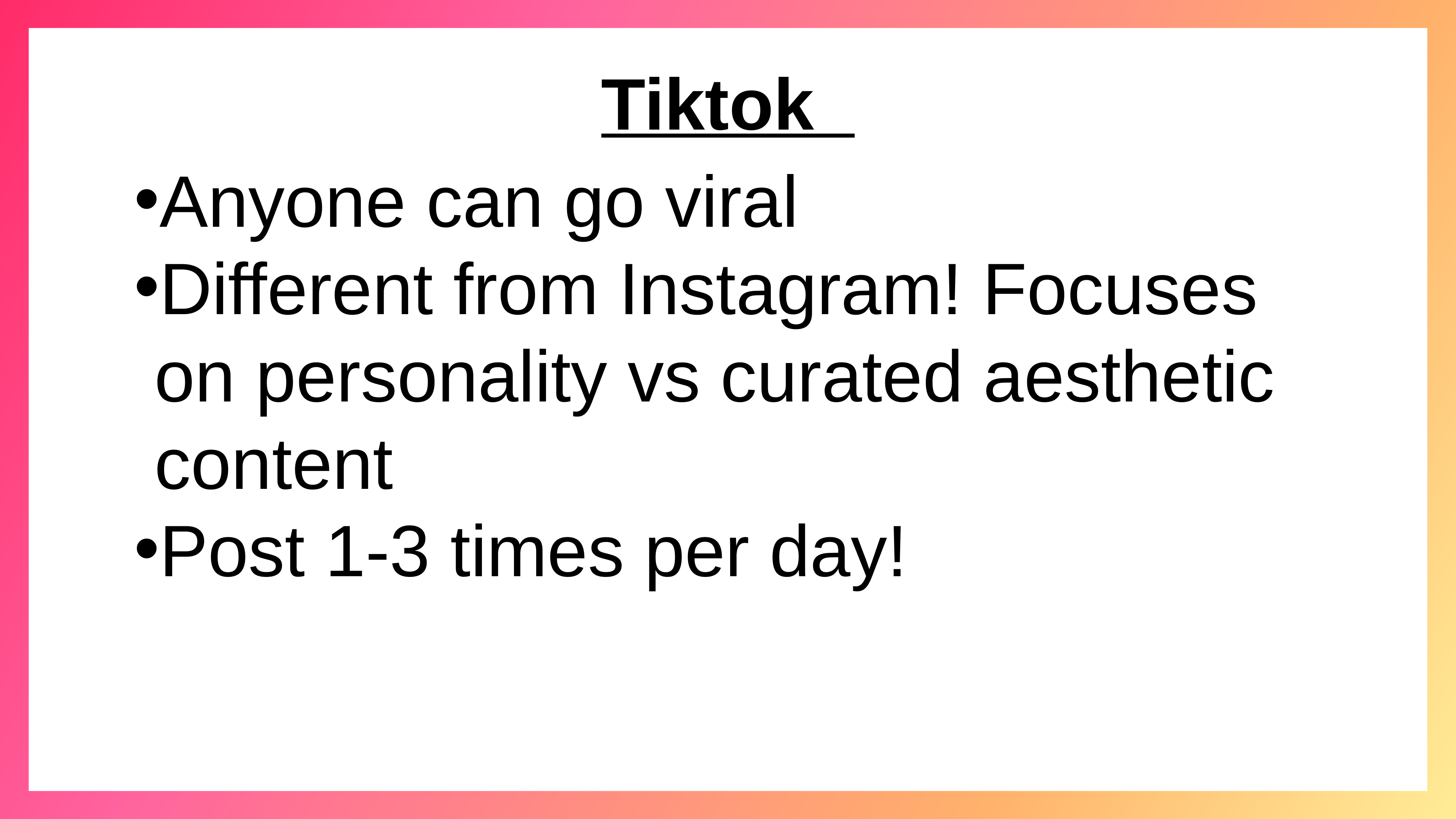

Tiktok
Anyone can go viral
Different from Instagram! Focuses on personality vs curated aesthetic content
Post 1-3 times per day!